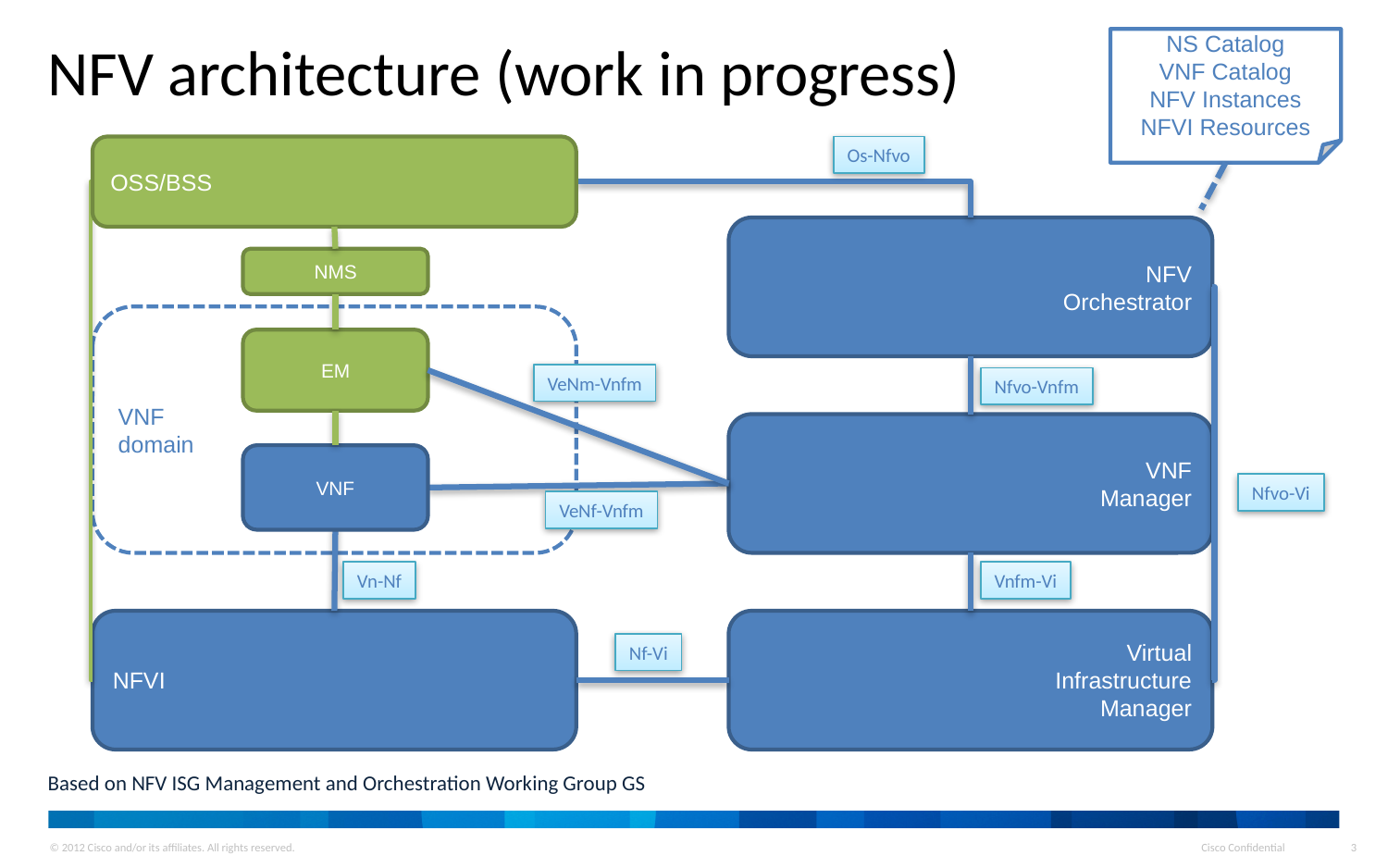

NS Catalog
VNF Catalog
NFV Instances
NFVI Resources
# NFV architecture (work in progress)
OSS/BSS
Os-Nfvo
NFV
Orchestrator
NMS
VNF
domain
EM
VeNm-Vnfm
Nfvo-Vnfm
VNF
Manager
VNF
Nfvo-Vi
VeNf-Vnfm
Vn-Nf
Vnfm-Vi
NFVI
Virtual
Infrastructure
Manager
Nf-Vi
Based on NFV ISG Management and Orchestration Working Group GS